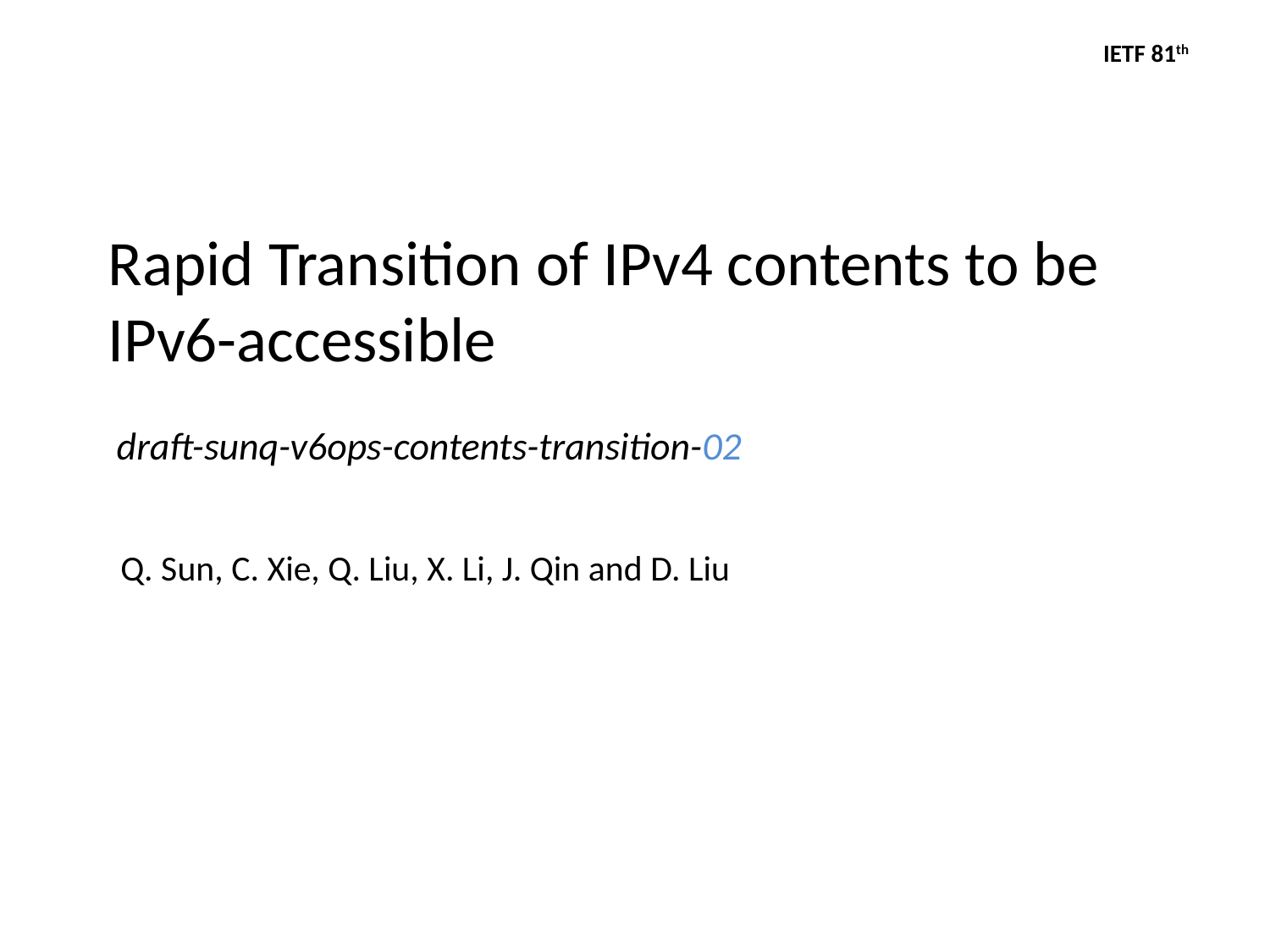

# Rapid Transition of IPv4 contents to be IPv6-accessible draft-sunq-v6ops-contents-transition-02
Q. Sun, C. Xie, Q. Liu, X. Li, J. Qin and D. Liu